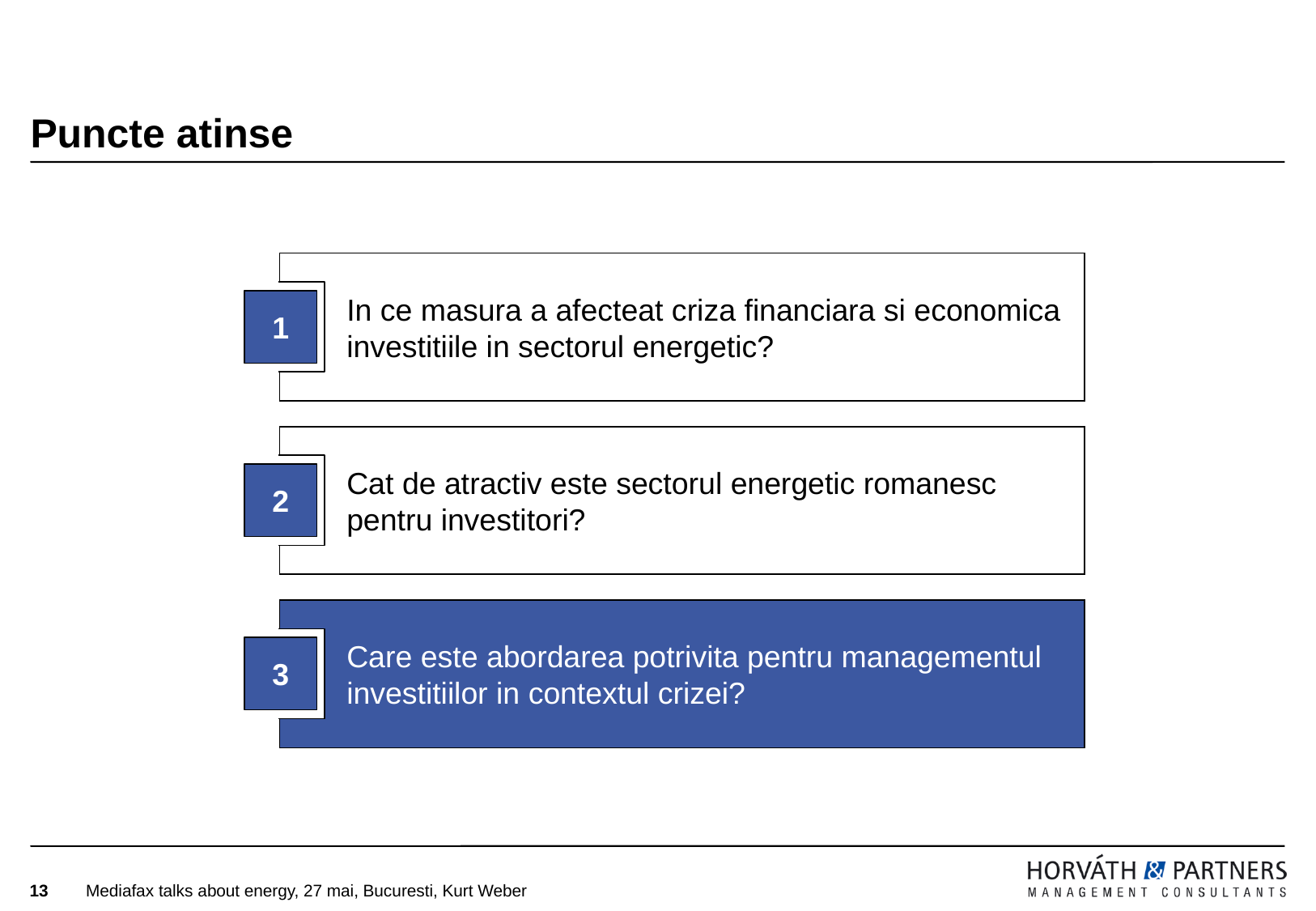

# Puncte atinse
In ce masura a afecteat criza financiara si economica investitiile in sectorul energetic?

1
Cat de atractiv este sectorul energetic romanesc pentru investitori?

2
Care este abordarea potrivita pentru managementul investitiilor in contextul crizei?

3
13
Mediafax talks about energy, 27 mai, Bucuresti, Kurt Weber